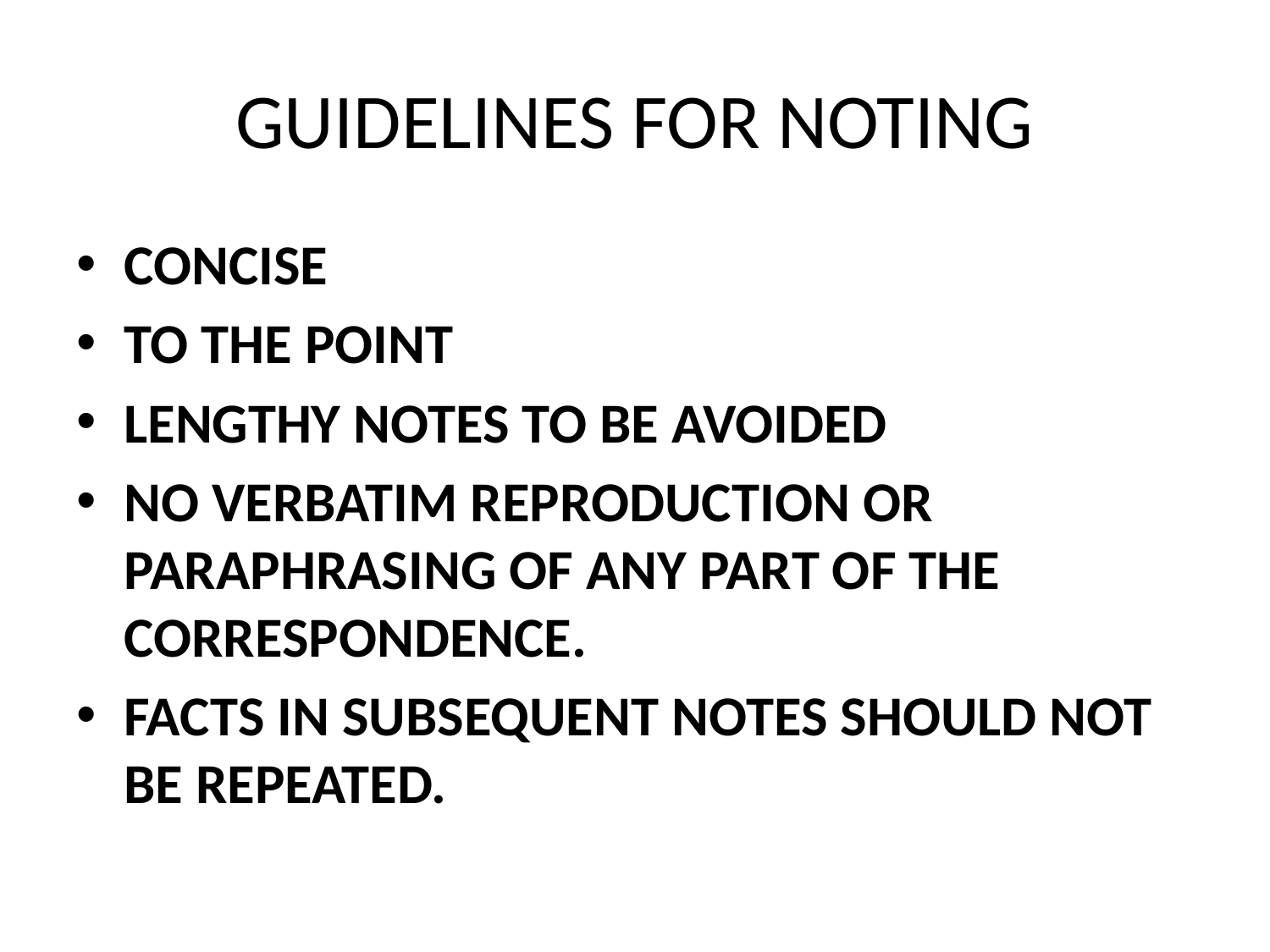

# GUIDELINES FOR NOTING
CONCISE
TO THE POINT
LENGTHY NOTES TO BE AVOIDED
NO VERBATIM REPRODUCTION OR PARAPHRASING OF ANY PART OF THE CORRESPONDENCE.
FACTS IN SUBSEQUENT NOTES SHOULD NOT BE REPEATED.